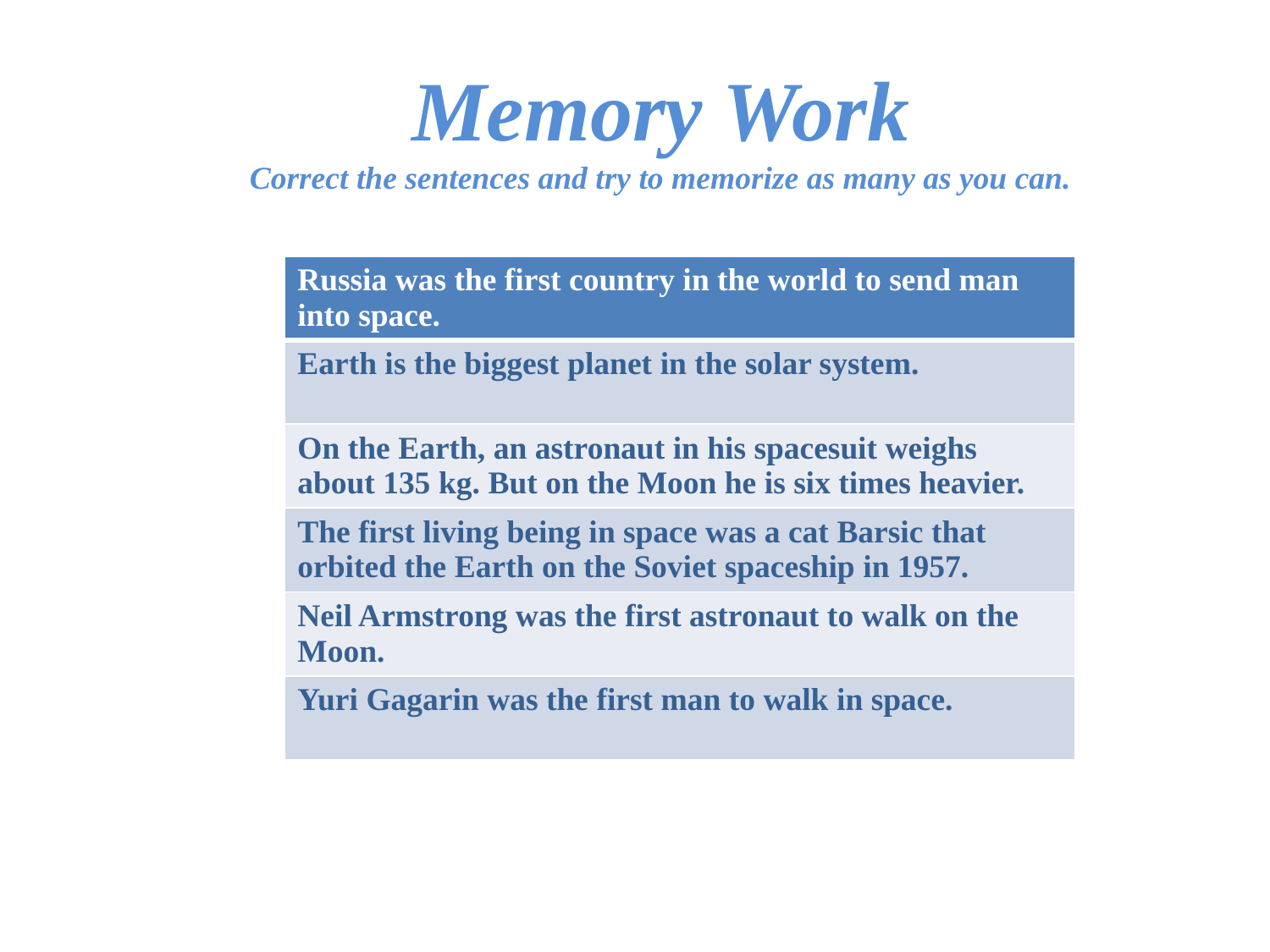

# Memory Work Correct the sentences and try to memorize as many as you can.
| Russia was the first country in the world to send man into space. |
| --- |
| Earth is the biggest planet in the solar system. |
| On the Earth, an astronaut in his spacesuit weighs about 135 kg. But on the Moon he is six times heavier. |
| The first living being in space was a cat Barsic that orbited the Earth on the Soviet spaceship in 1957. |
| Neil Armstrong was the first astronaut to walk on the Moon. |
| Yuri Gagarin was the first man to walk in space. |